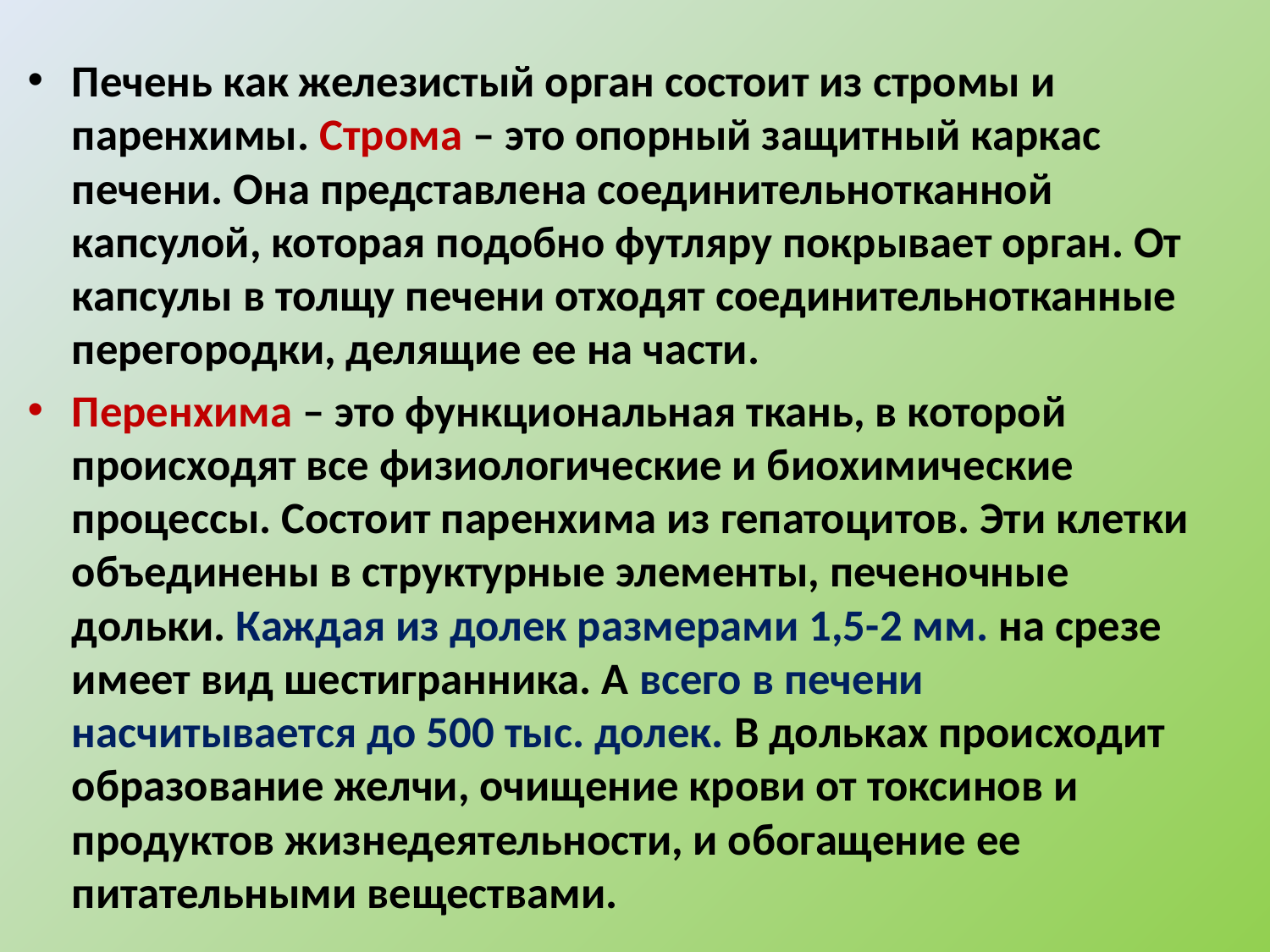

Печень как железистый орган состоит из стромы и паренхимы. Строма – это опорный защитный каркас печени. Она представлена соединительнотканной капсулой, которая подобно футляру покрывает орган. От капсулы в толщу печени отходят соединительнотканные перегородки, делящие ее на части.
Перенхима – это функциональная ткань, в которой происходят все физиологические и биохимические процессы. Состоит паренхима из гепатоцитов. Эти клетки объединены в структурные элементы, печеночные дольки. Каждая из долек размерами 1,5-2 мм. на срезе имеет вид шестигранника. А всего в печени насчитывается до 500 тыс. долек. В дольках происходит образование желчи, очищение крови от токсинов и продуктов жизнедеятельности, и обогащение ее питательными веществами.